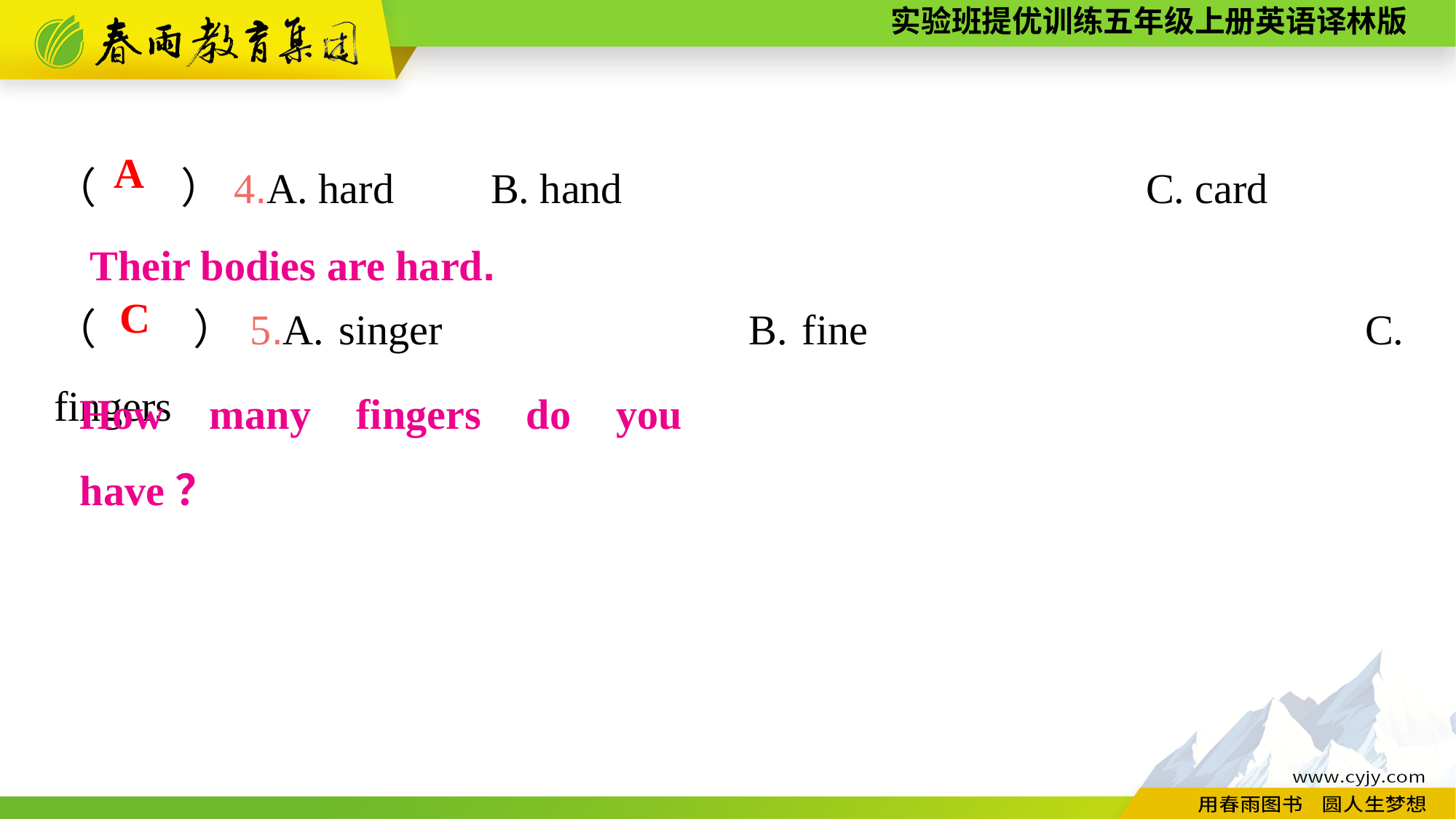

（　　）4.A. hard	B. hand					C. card

（　　）5.A. singer                     B. fine					C. fingers
A
Their bodies are hard.
C
How many fingers do you have？